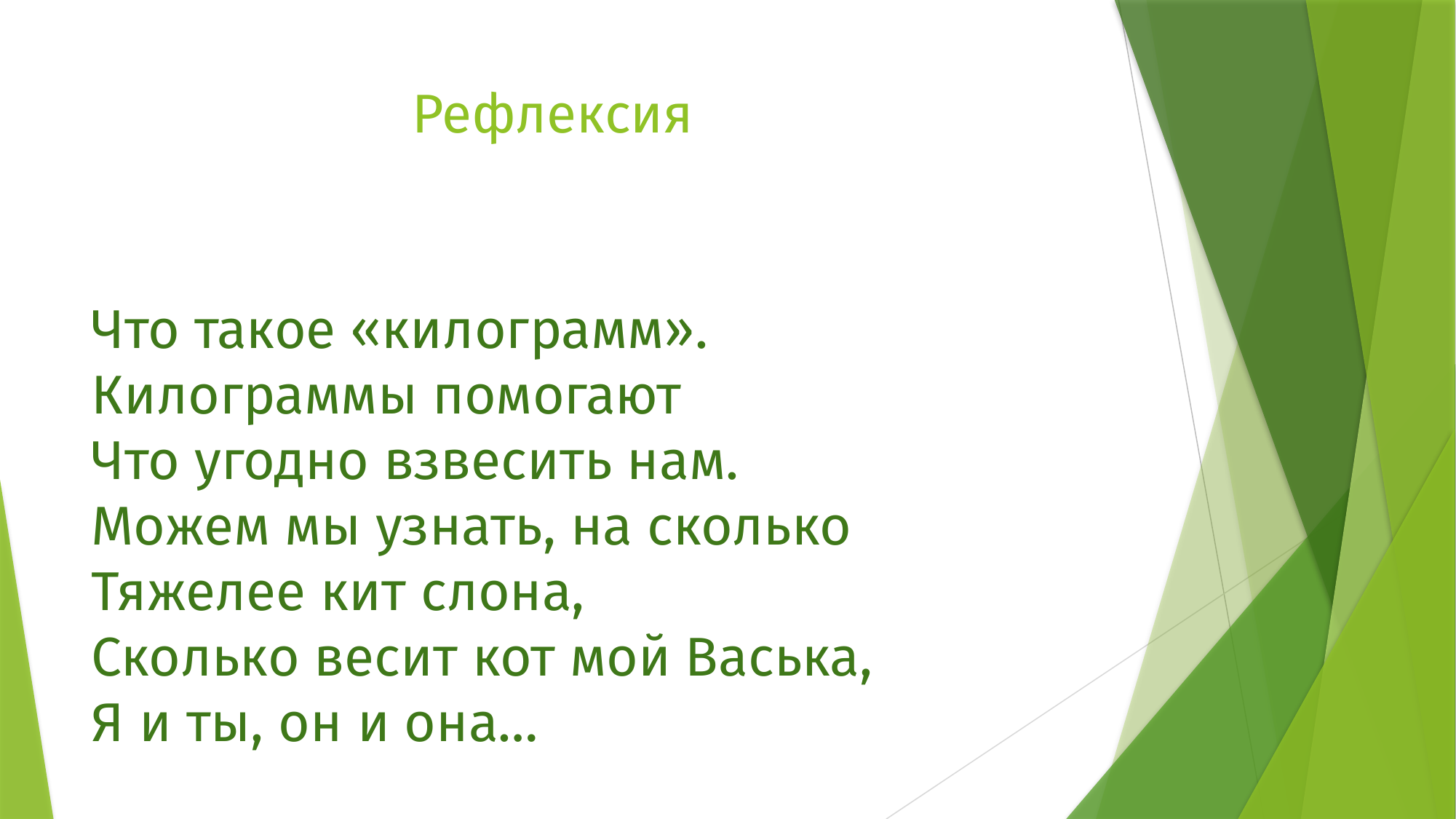

# Рефлексия
Что такое «килограмм».
Килограммы помогают
Что угодно взвесить нам.
Можем мы узнать, на сколько
Тяжелее кит слона,
Сколько весит кот мой Васька,
Я и ты, он и она…